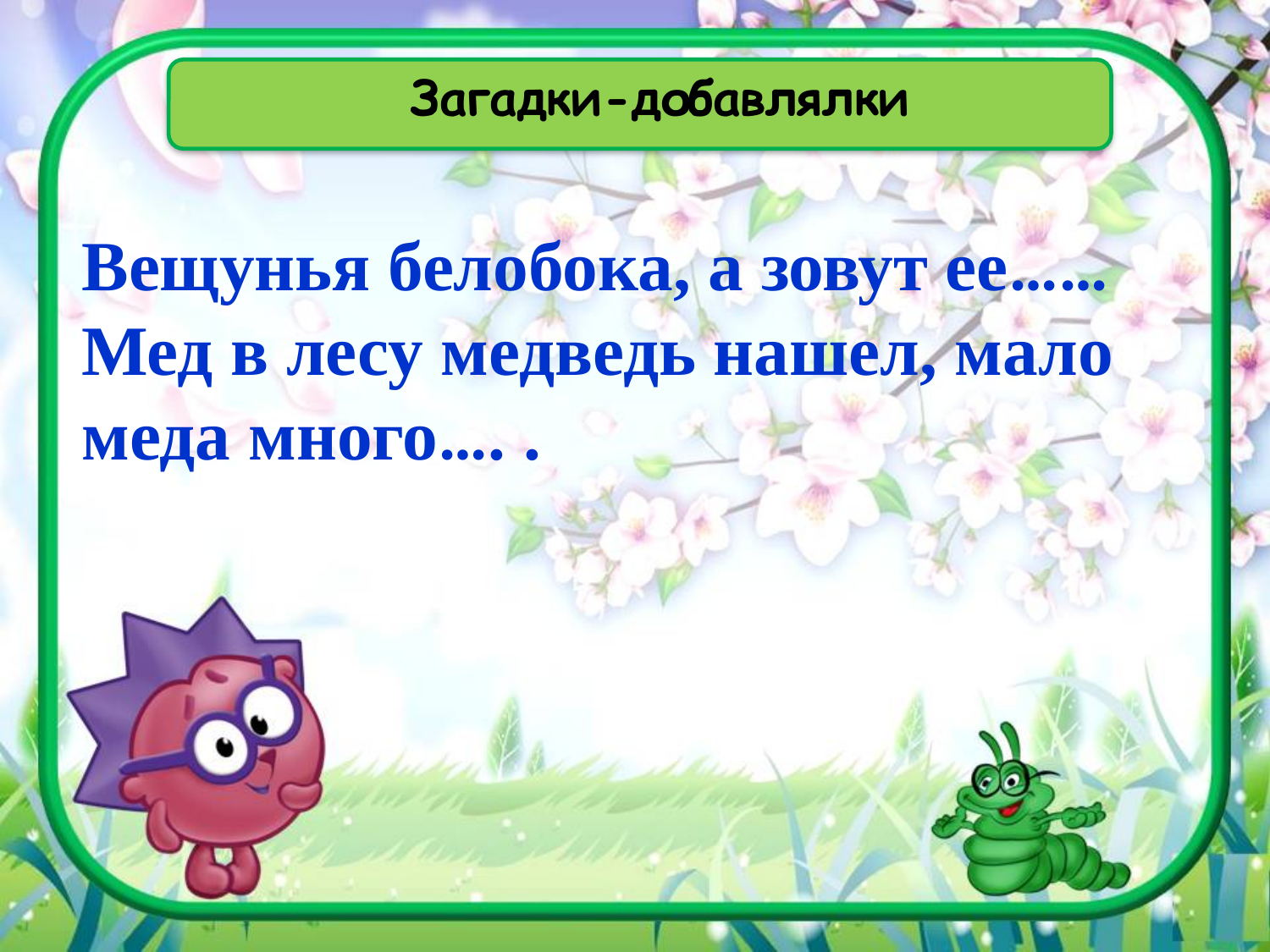

Загадки-добавлялки
Вещунья белобока, а зовут ее……
Мед в лесу медведь нашел, мало меда много…. .